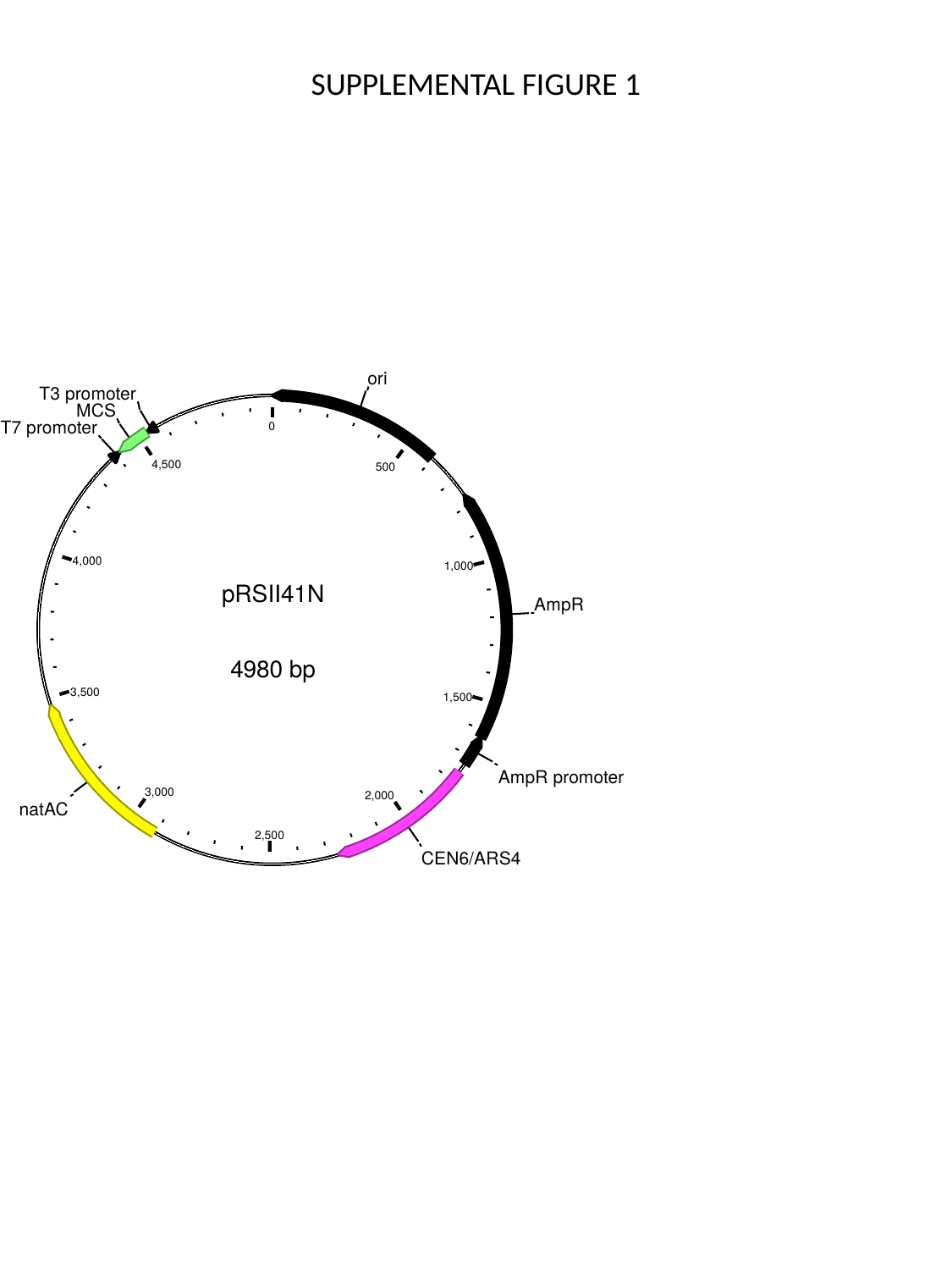

SUPPLEMENTAL FIGURE 1
ori
T3 promoter

MCS

T7 promoter

0

4,500
500

4,000

1,000

pRSII41N

AmpR

4980 bp

3,500
1,500

AmpR promoter

3,000

2,000

natAC

2,500

CEN6/ARS4